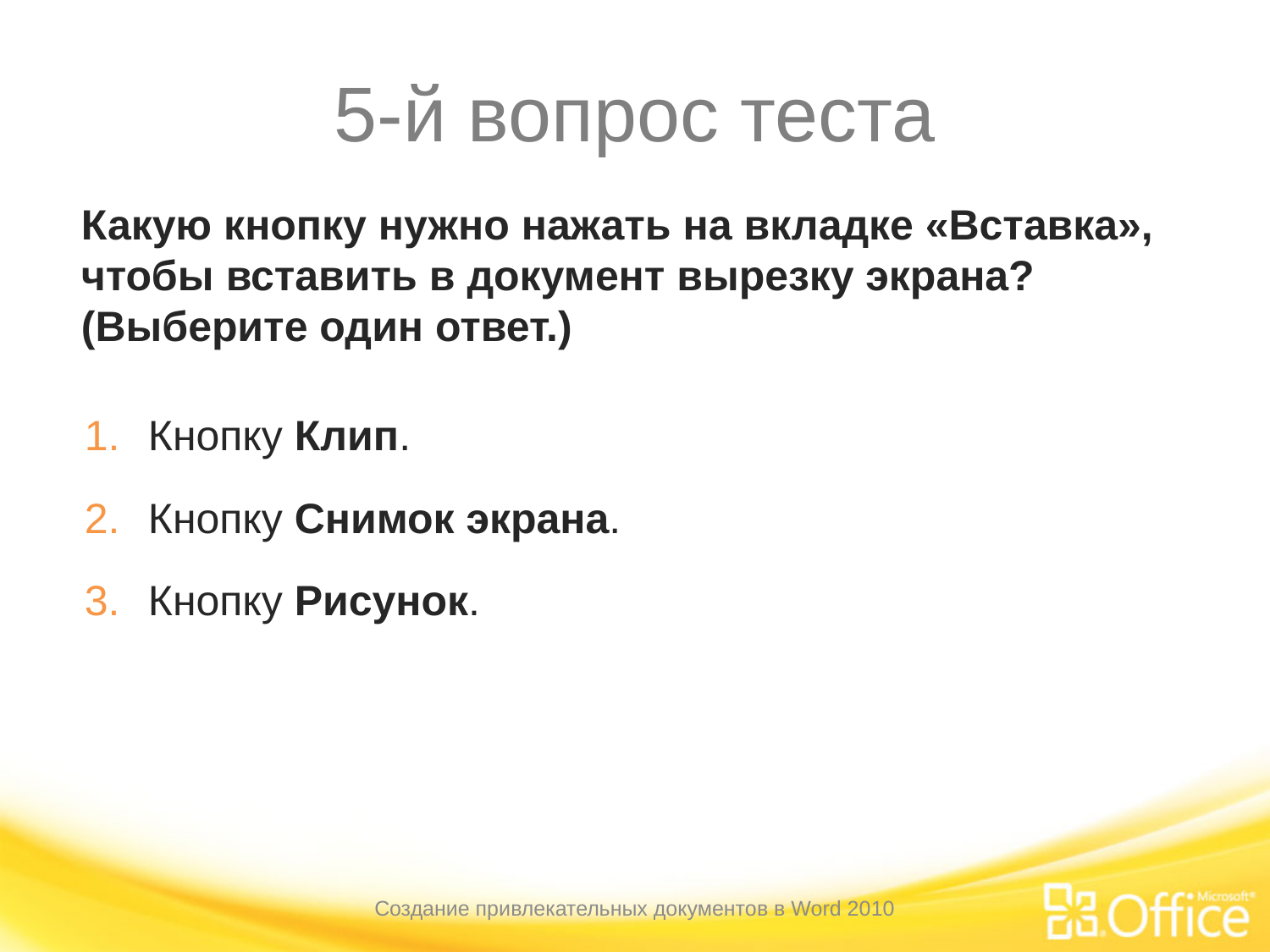

# 5-й вопрос теста
Какую кнопку нужно нажать на вкладке «Вставка», чтобы вставить в документ вырезку экрана? (Выберите один ответ.)
Кнопку Клип.
Кнопку Снимок экрана.
Кнопку Рисунок.
Создание привлекательных документов в Word 2010